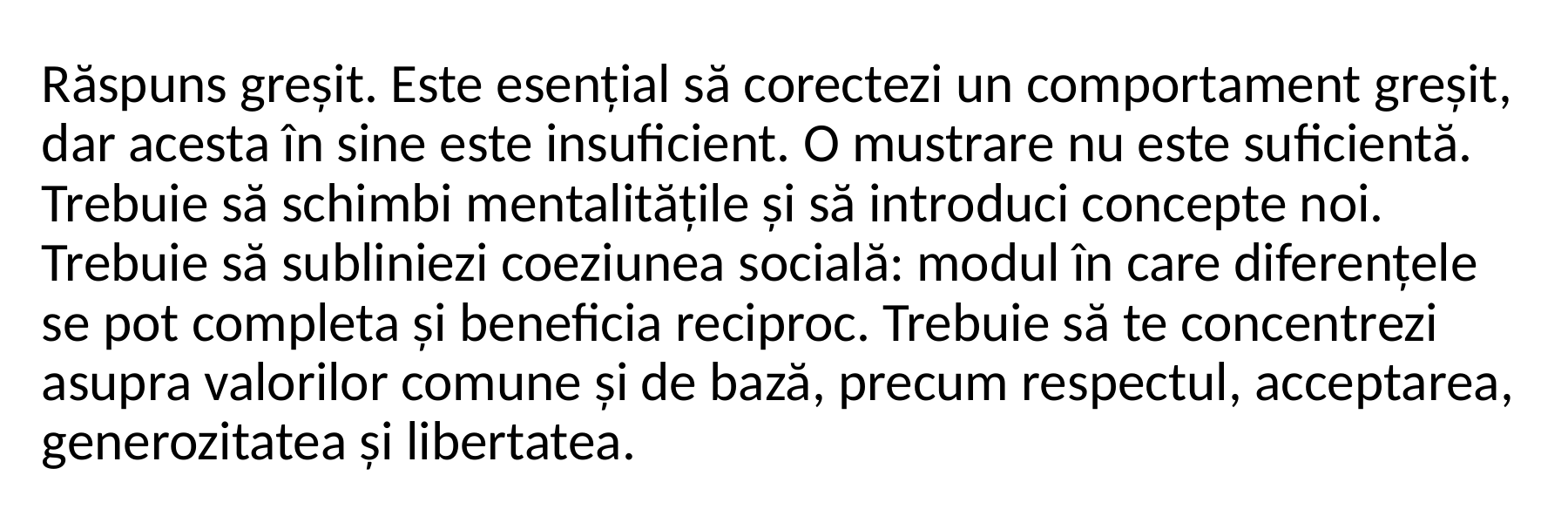

Răspuns greșit. Este esențial să corectezi un comportament greșit, dar acesta în sine este insuficient. O mustrare nu este suficientă. Trebuie să schimbi mentalitățile și să introduci concepte noi. Trebuie să subliniezi coeziunea socială: modul în care diferențele se pot completa și beneficia reciproc. Trebuie să te concentrezi asupra valorilor comune și de bază, precum respectul, acceptarea, generozitatea și libertatea.